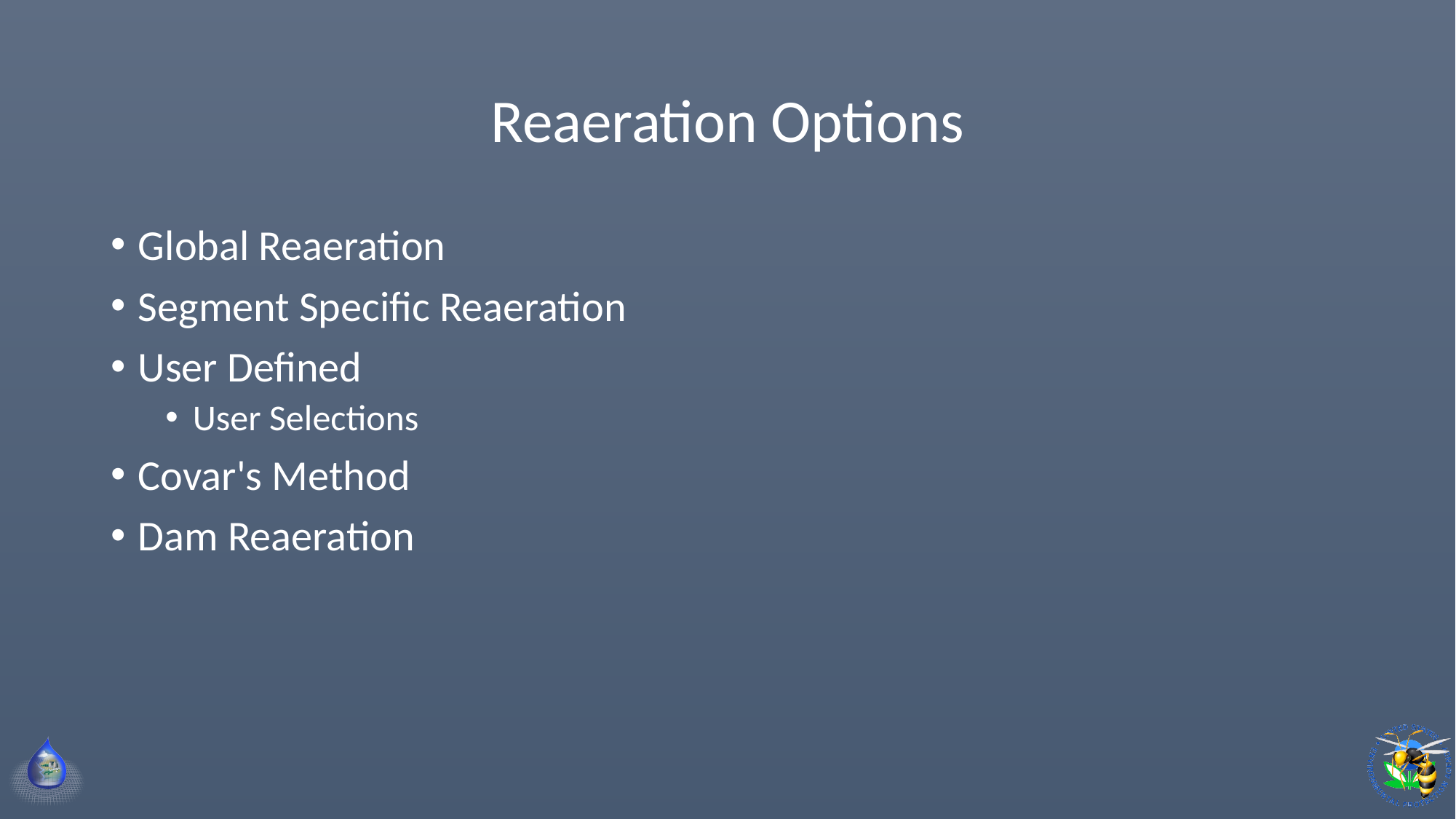

# Reaeration Options
Global Reaeration
Segment Specific Reaeration
User Defined
User Selections
Covar's Method
Dam Reaeration